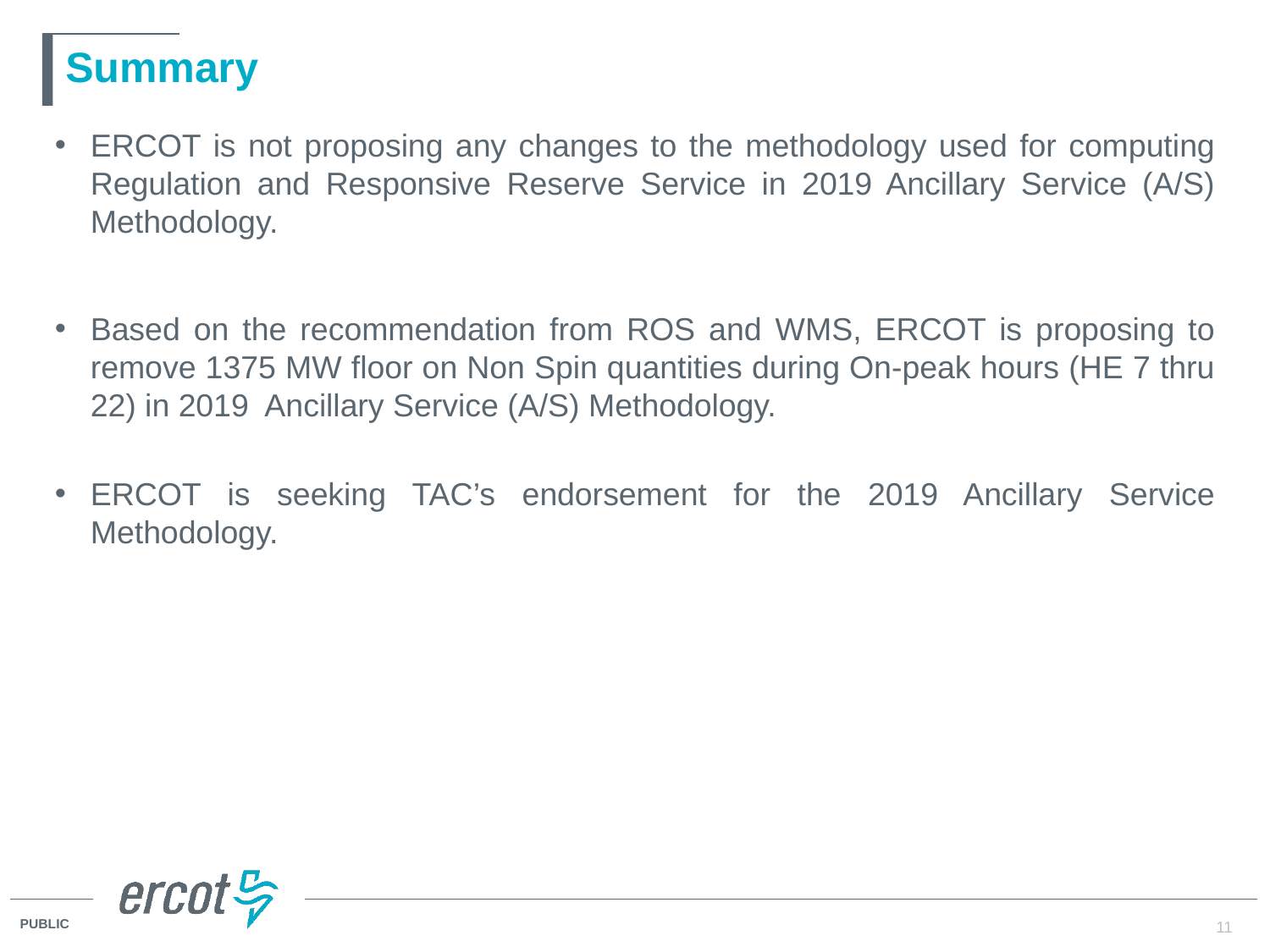

# Summary
ERCOT is not proposing any changes to the methodology used for computing Regulation and Responsive Reserve Service in 2019 Ancillary Service (A/S) Methodology.

Based on the recommendation from ROS and WMS, ERCOT is proposing to remove 1375 MW floor on Non Spin quantities during On-peak hours (HE 7 thru 22) in 2019  Ancillary Service (A/S) Methodology.

ERCOT is seeking TAC’s endorsement for the 2019 Ancillary Service Methodology.

11